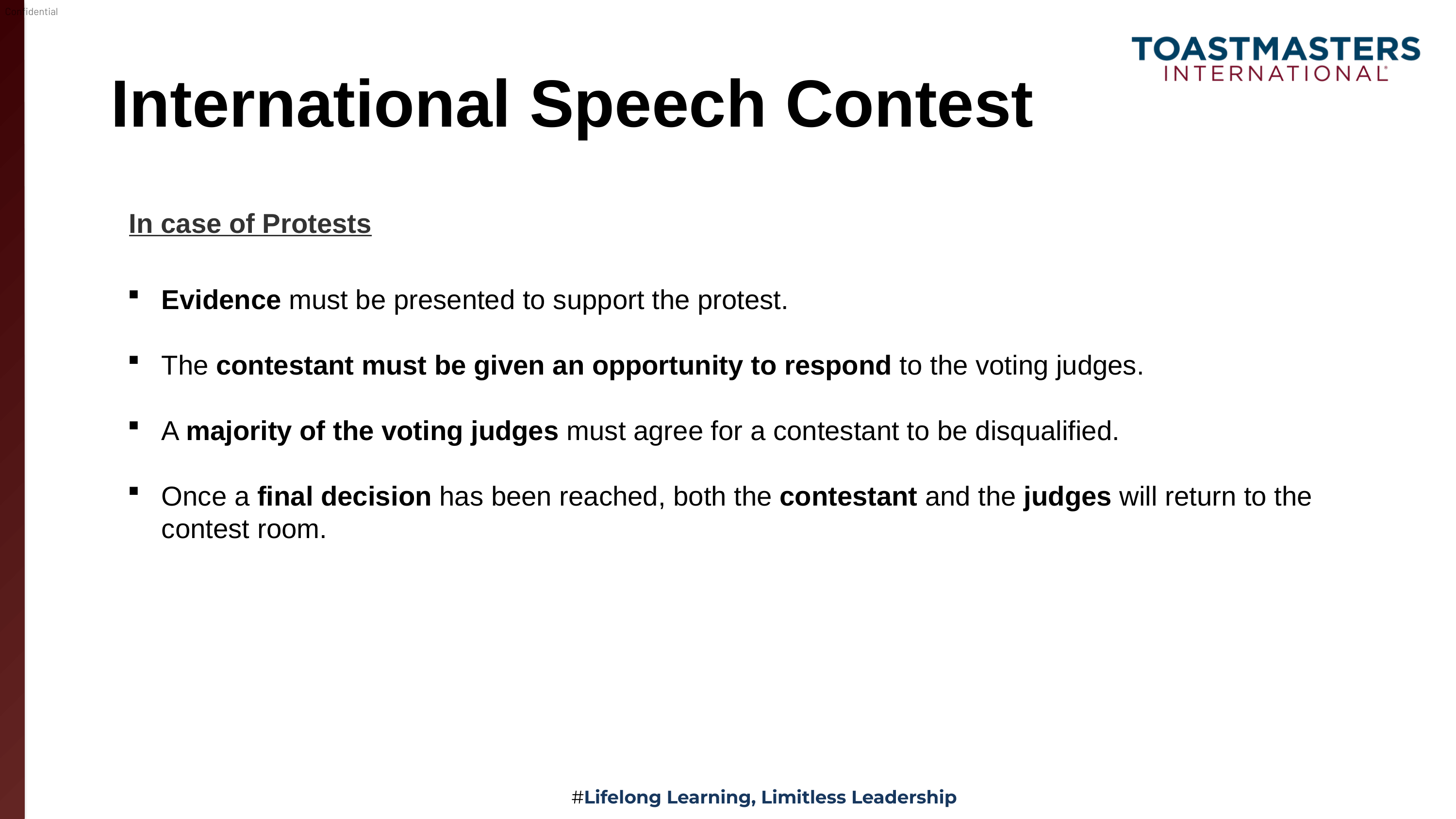

# International Speech Contest
In case of Protests

Evidence must be presented to support the protest.

The contestant must be given an opportunity to respond to the voting judges.

A majority of the voting judges must agree for a contestant to be disqualified.

Once a final decision has been reached, both the contestant and the judges will return to the contest room.